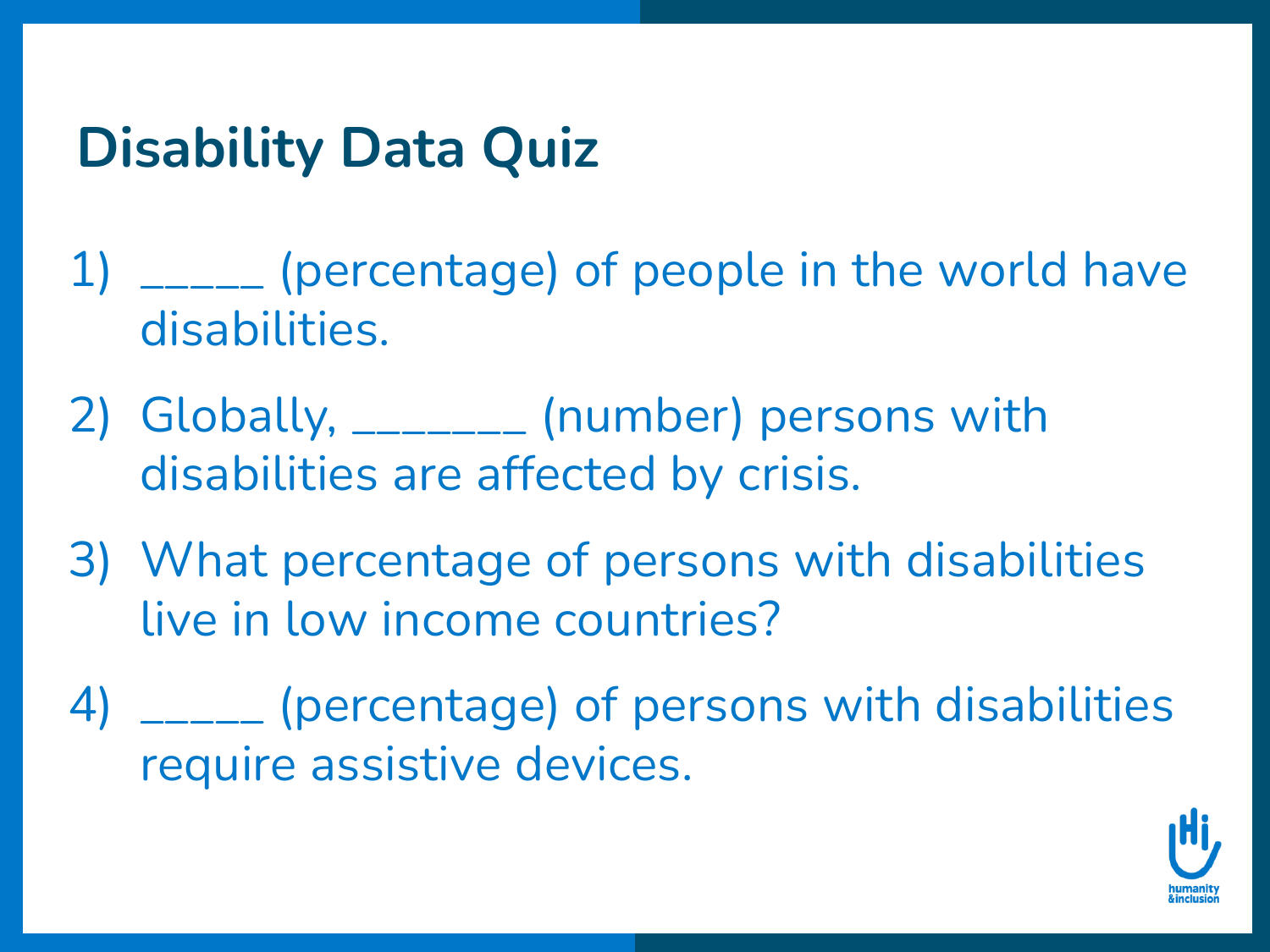

# Disability Data Quiz
_____ (percentage) of people in the world have disabilities.
Globally, _______ (number) persons with disabilities are affected by crisis.
What percentage of persons with disabilities live in low income countries?
_____ (percentage) of persons with disabilities require assistive devices.